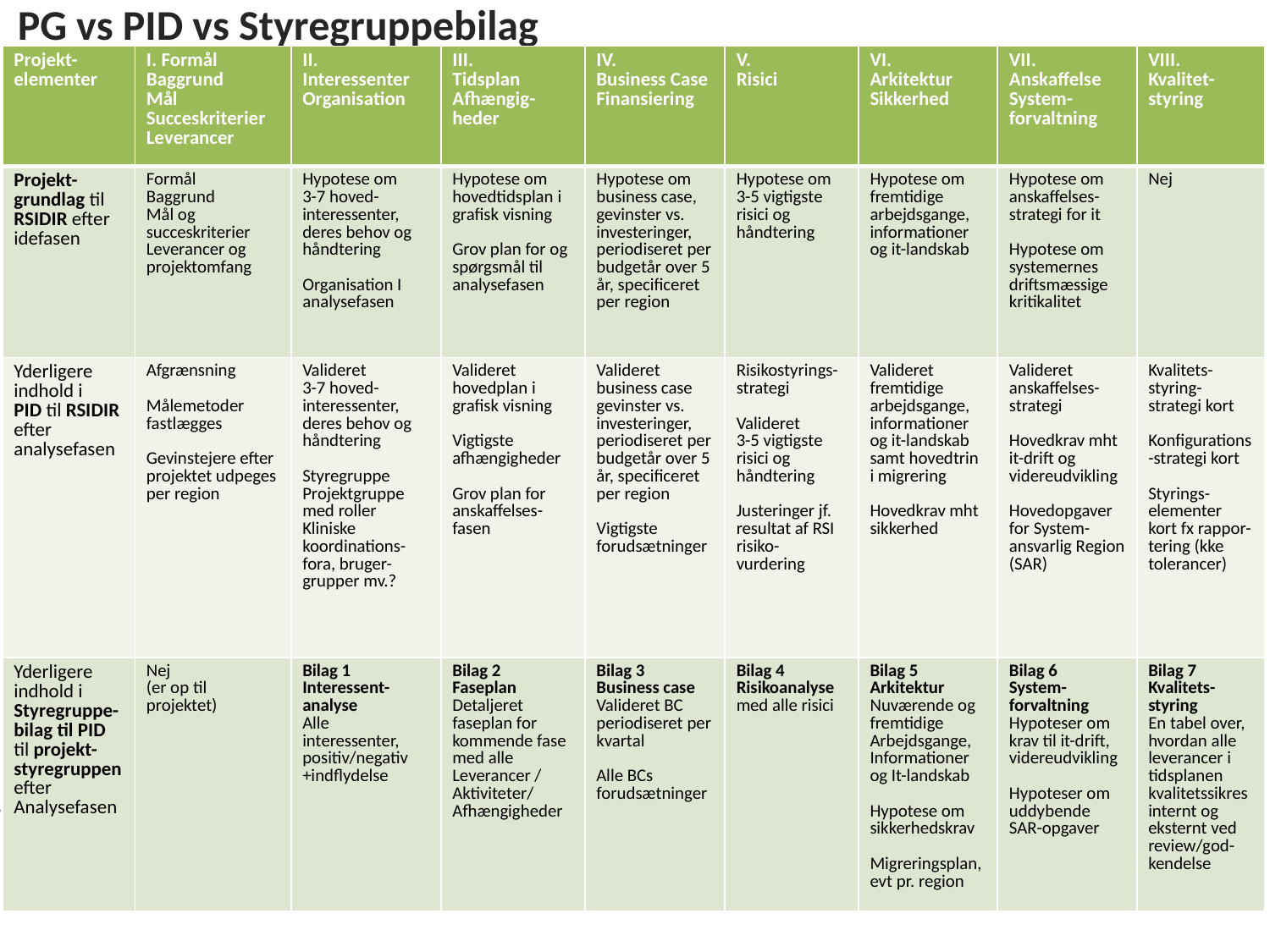

# PG vs PID vs Styregruppebilag

| Projekt-elementer | I. Formål Baggrund Mål Succeskriterier Leverancer | II. Interessenter Organisation | III. Tidsplan Afhængig-heder | IV. Business Case Finansiering | V. Risici | VI. Arkitektur Sikkerhed | VII. Anskaffelse System-forvaltning | VIII. Kvalitet-styring |
| --- | --- | --- | --- | --- | --- | --- | --- | --- |
| Projekt-grundlag til RSIDIR efter idefasen | Formål Baggrund Mål og succeskriterier Leverancer og projektomfang | Hypotese om 3-7 hoved-interessenter, deres behov og håndtering Organisation I analysefasen | Hypotese om hovedtidsplan i grafisk visning Grov plan for og spørgsmål til analysefasen | Hypotese om business case, gevinster vs. investeringer, periodiseret per budgetår over 5 år, specificeret per region | Hypotese om 3-5 vigtigste risici og håndtering | Hypotese om fremtidige arbejdsgange, informationer og it-landskab | Hypotese om anskaffelses-strategi for it Hypotese om systemernes driftsmæssige kritikalitet | Nej |
| Yderligere indhold i PID til RSIDIR efter analysefasen | Afgrænsning Målemetoder fastlægges Gevinstejere efter projektet udpeges per region | Valideret 3-7 hoved-interessenter, deres behov og håndtering Styregruppe Projektgruppe med roller Kliniske koordinations-fora, bruger-grupper mv.? | Valideret hovedplan i grafisk visning Vigtigste afhængigheder Grov plan for anskaffelses-fasen | Valideret business case gevinster vs. investeringer, periodiseret per budgetår over 5 år, specificeret per region Vigtigste forudsætninger | Risikostyrings-strategi Valideret 3-5 vigtigste risici og håndtering Justeringer jf. resultat af RSI risiko-vurdering | Valideret fremtidige arbejdsgange, informationer og it-landskab samt hovedtrin i migrering Hovedkrav mht sikkerhed | Valideret anskaffelses-strategi Hovedkrav mht it-drift og videreudvikling Hovedopgaver for System-ansvarlig Region (SAR) | Kvalitets-styring-strategi kort Konfigurations-strategi kort Styrings-elementer kort fx rappor-tering (kke tolerancer) |
| Yderligere indhold i Styregruppe-bilag til PID til projekt-styregruppen efter Analysefasen | Nej (er op til projektet) | Bilag 1 Interessent-analyse Alle interessenter, positiv/negativ +indflydelse | Bilag 2 Faseplan Detaljeret faseplan for kommende fase med alle Leverancer / Aktiviteter/ Afhængigheder | Bilag 3 Business case Valideret BC periodiseret per kvartal Alle BCs forudsætninger | Bilag 4 Risikoanalyse med alle risici | Bilag 5 Arkitektur Nuværende og fremtidige Arbejdsgange, Informationer og It-landskab Hypotese om sikkerhedskrav Migreringsplan, evt pr. region | Bilag 6 System-forvaltning Hypoteser om krav til it-drift, videreudvikling Hypoteser om uddybende SAR-opgaver | Bilag 7 Kvalitets-styring En tabel over, hvordan alle leverancer i tidsplanen kvalitetssikres internt og eksternt ved review/god-kendelse |